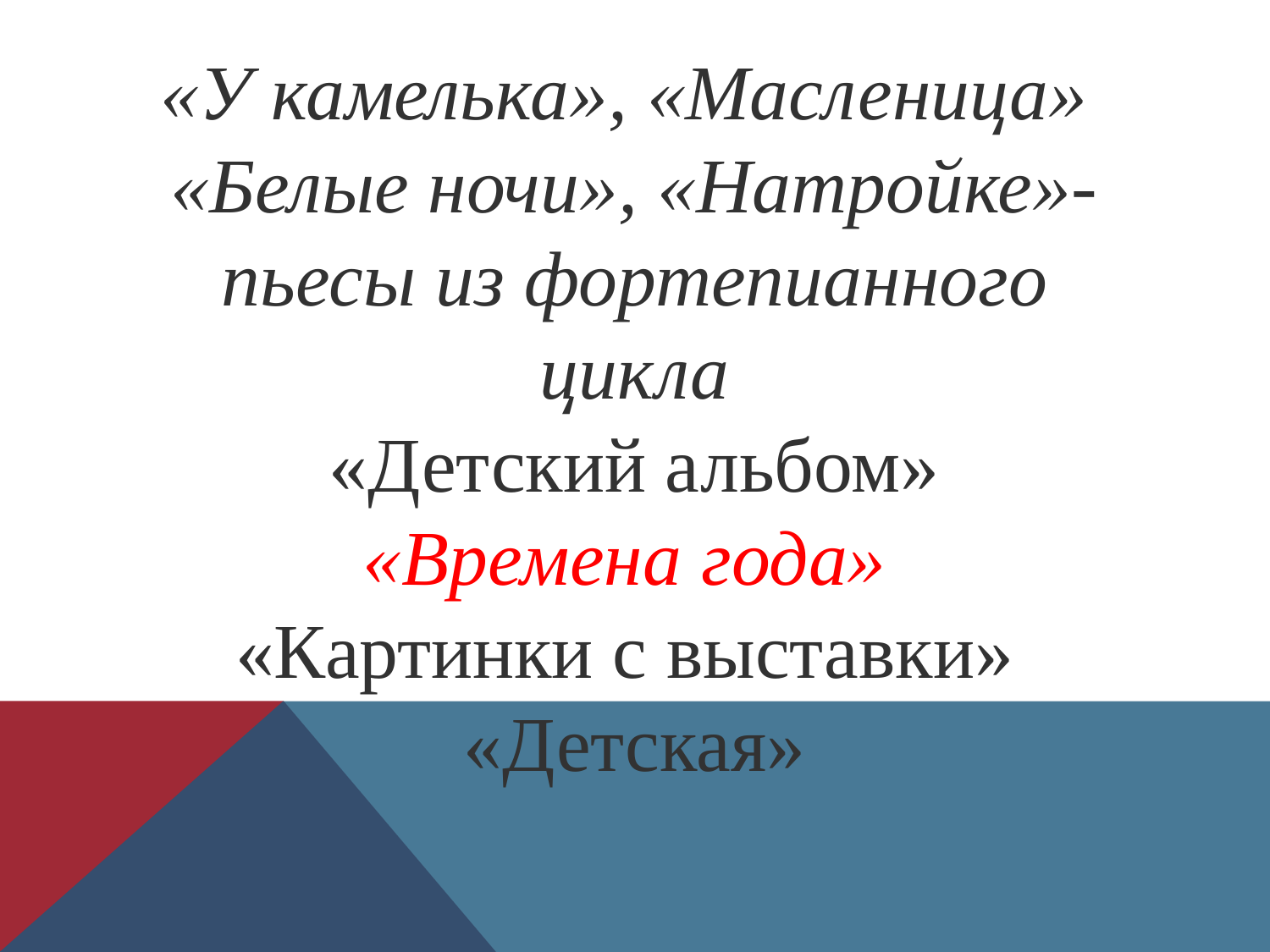

«У камелька», «Масленица»
«Белые ночи», «Натройке»-
пьесы из фортепианного
 цикла
«Детский альбом»
«Времена года»
«Картинки с выставки»
«Детская»